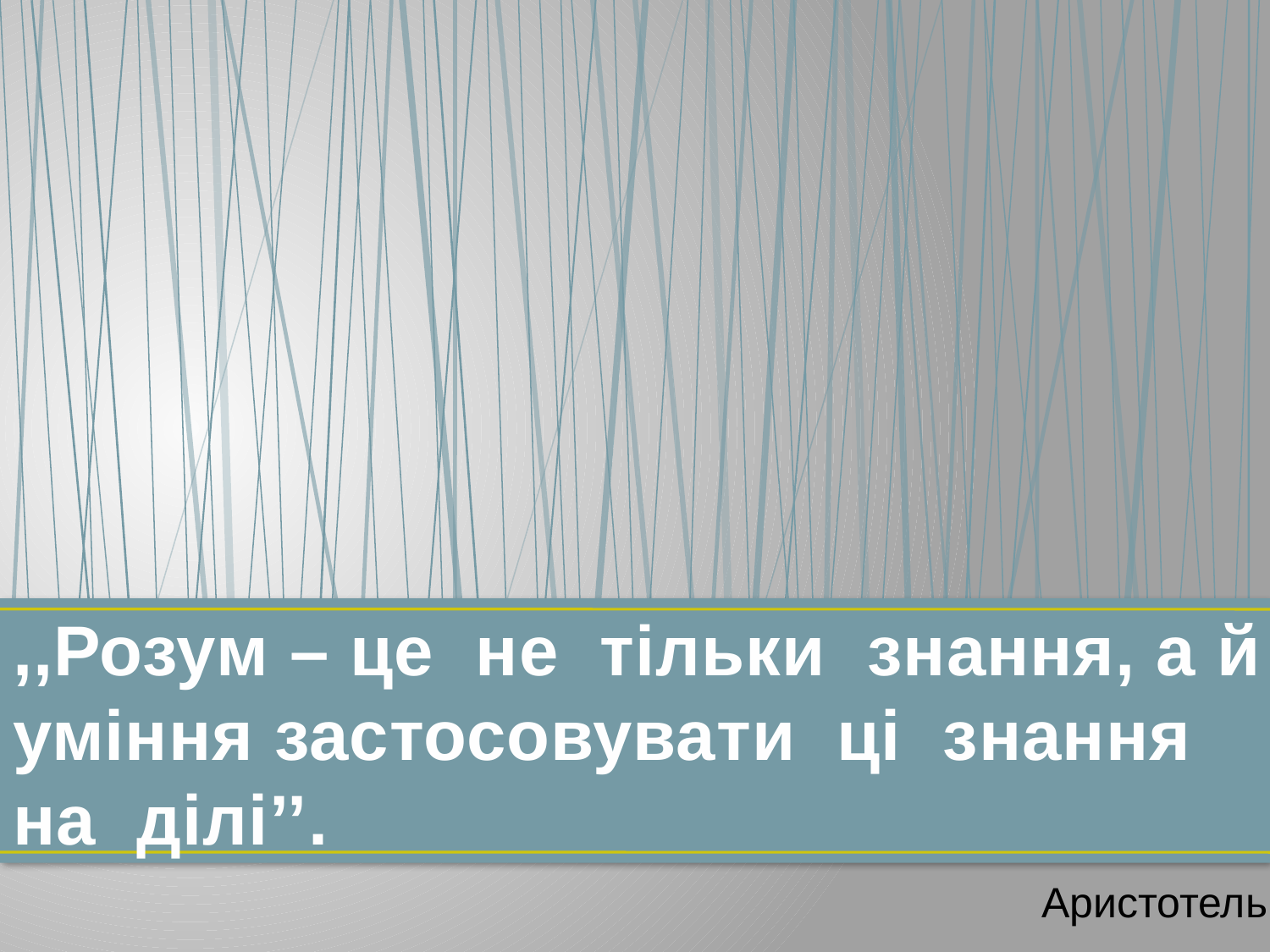

# ,,Розум – це  не  тільки  знання, а й уміння застосовувати  ці  знання  на  ділі’’.
Аристотель